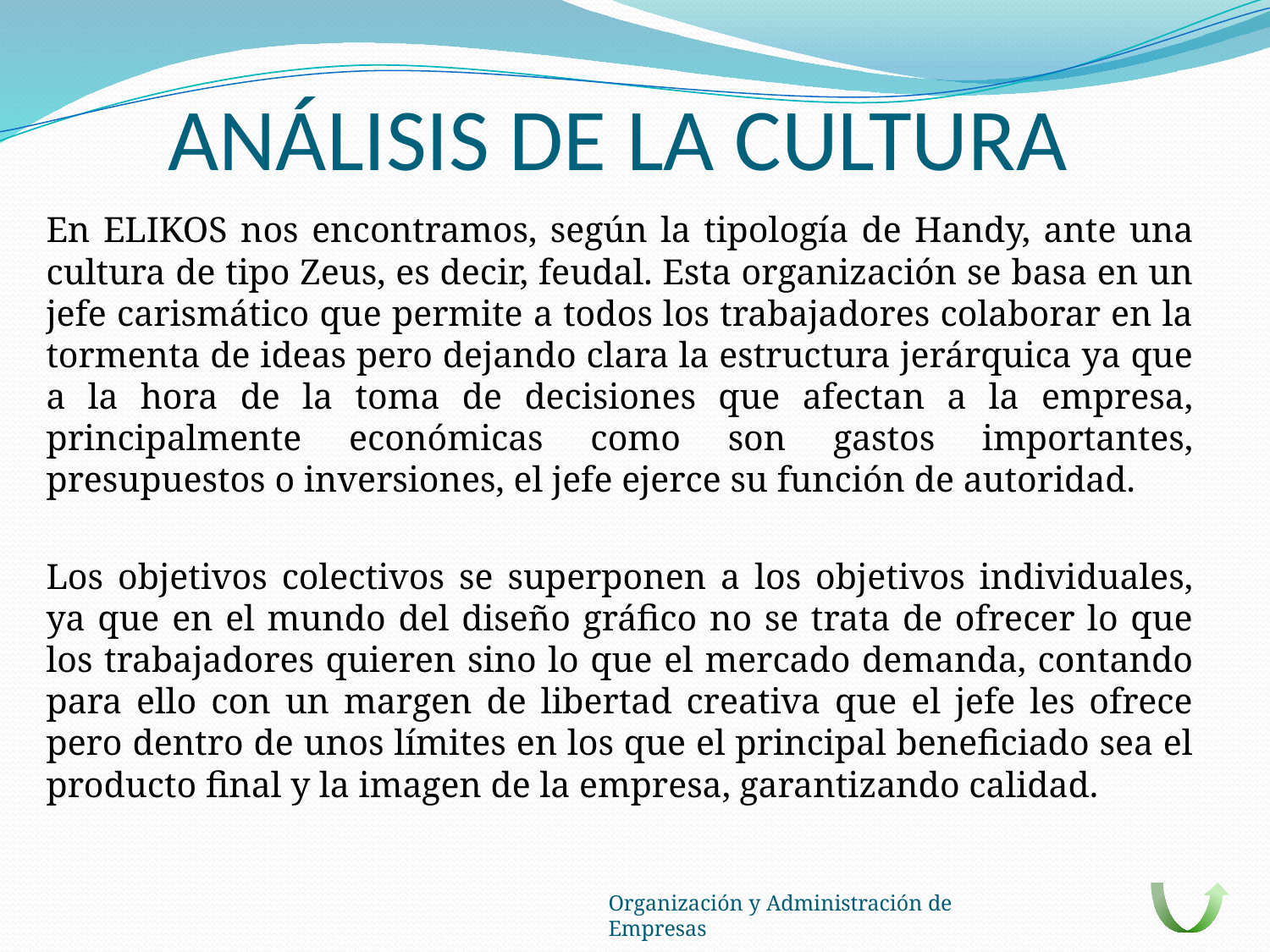

# ANÁLISIS DE LA CULTURA
	En ELIKOS nos encontramos, según la tipología de Handy, ante una cultura de tipo Zeus, es decir, feudal. Esta organización se basa en un jefe carismático que permite a todos los trabajadores colaborar en la tormenta de ideas pero dejando clara la estructura jerárquica ya que a la hora de la toma de decisiones que afectan a la empresa, principalmente económicas como son gastos importantes, presupuestos o inversiones, el jefe ejerce su función de autoridad.

	Los objetivos colectivos se superponen a los objetivos individuales, ya que en el mundo del diseño gráfico no se trata de ofrecer lo que los trabajadores quieren sino lo que el mercado demanda, contando para ello con un margen de libertad creativa que el jefe les ofrece pero dentro de unos límites en los que el principal beneficiado sea el producto final y la imagen de la empresa, garantizando calidad.

Organización y Administración de Empresas